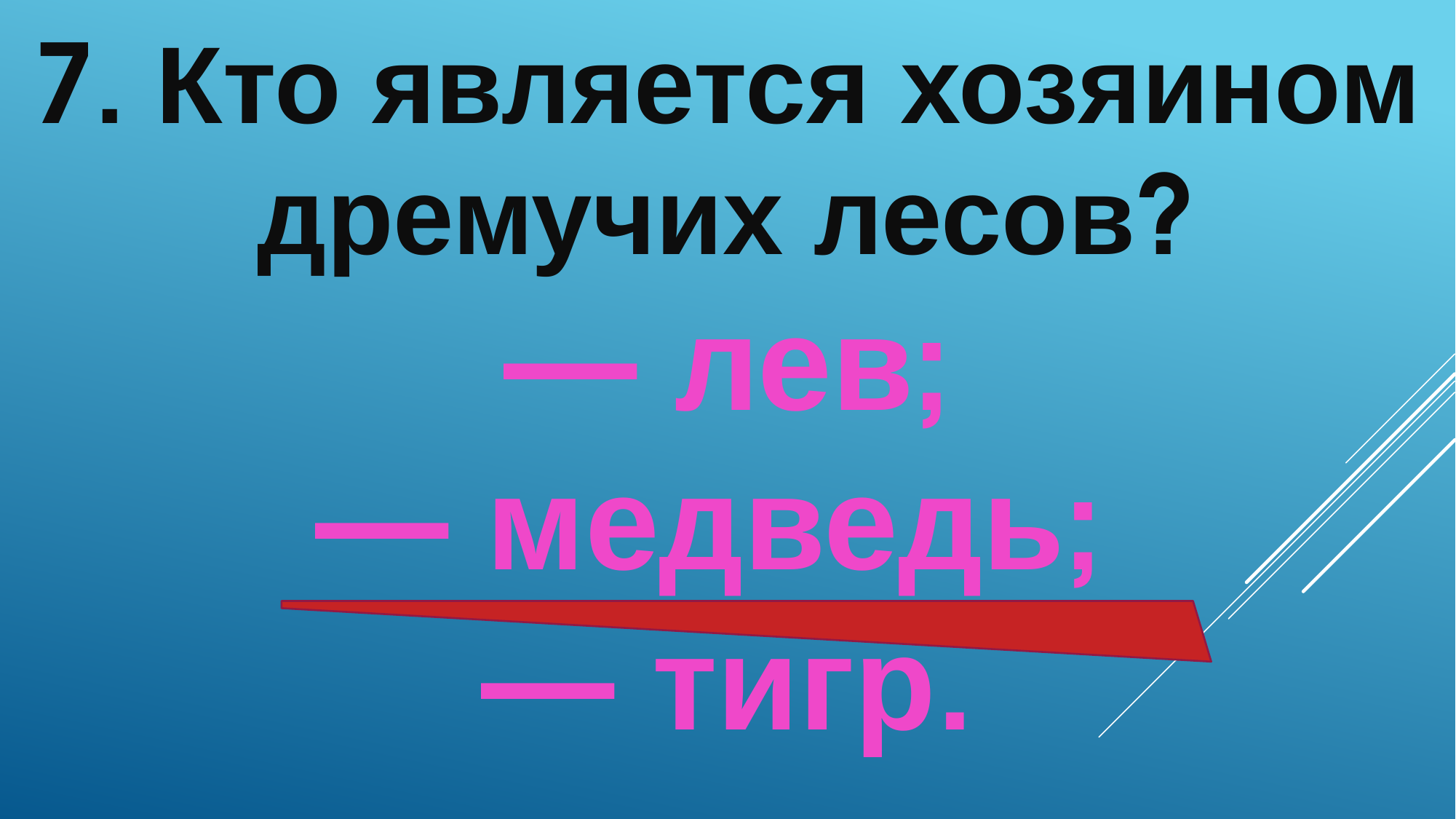

7. Кто является хозяином дремучих лесов?
— лев;
— медведь;
— тигр.